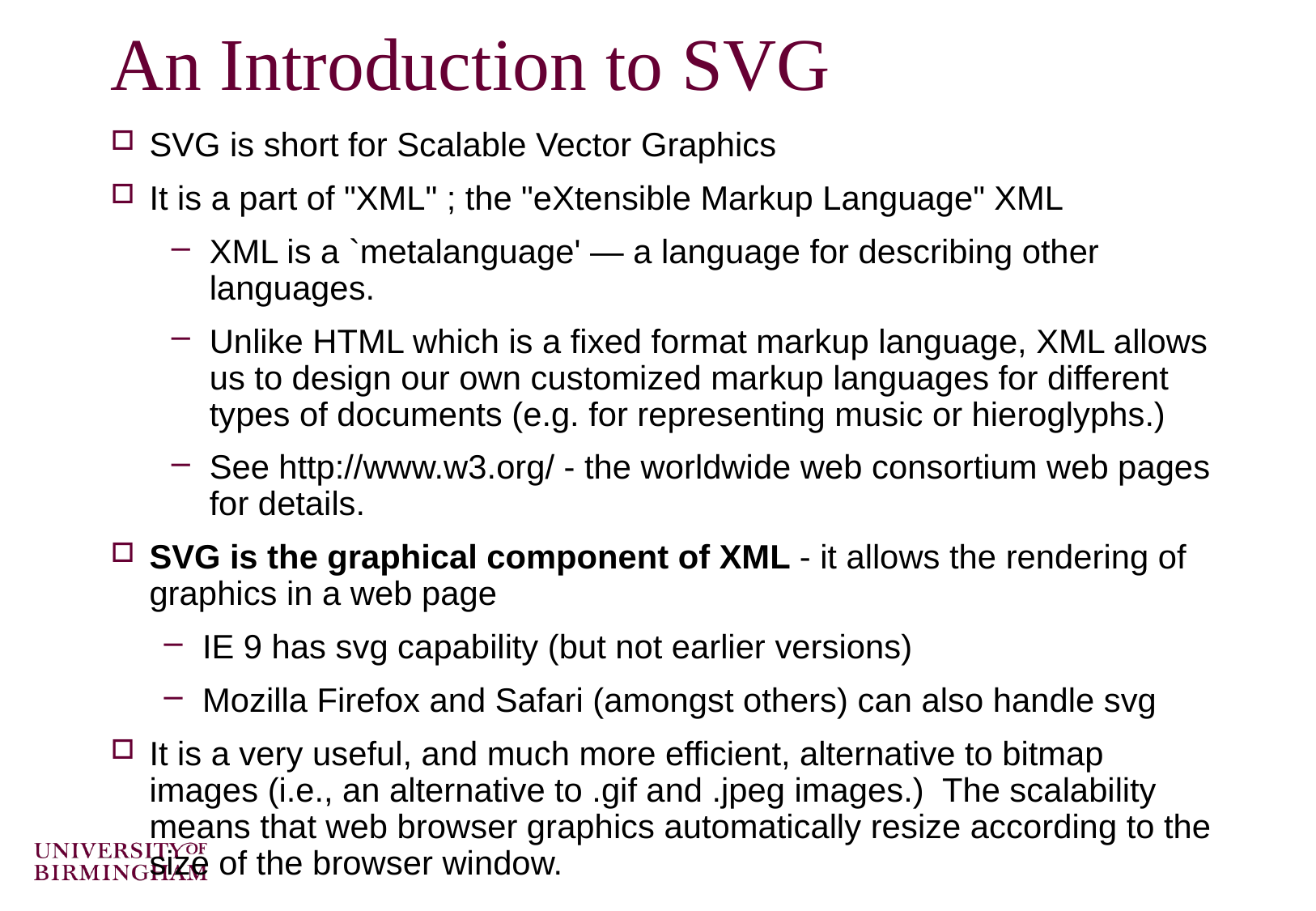

# An Introduction to SVG
SVG is short for Scalable Vector Graphics
It is a part of "XML" ; the "eXtensible Markup Language" XML
XML is a `metalanguage' — a language for describing other languages.
Unlike HTML which is a fixed format markup language, XML allows us to design our own customized markup languages for different types of documents (e.g. for representing music or hieroglyphs.)
See http://www.w3.org/ - the worldwide web consortium web pages for details.
SVG is the graphical component of XML - it allows the rendering of graphics in a web page
IE 9 has svg capability (but not earlier versions)
Mozilla Firefox and Safari (amongst others) can also handle svg
It is a very useful, and much more efficient, alternative to bitmap images (i.e., an alternative to .gif and .jpeg images.)  The scalability means that web browser graphics automatically resize according to the size of the browser window.